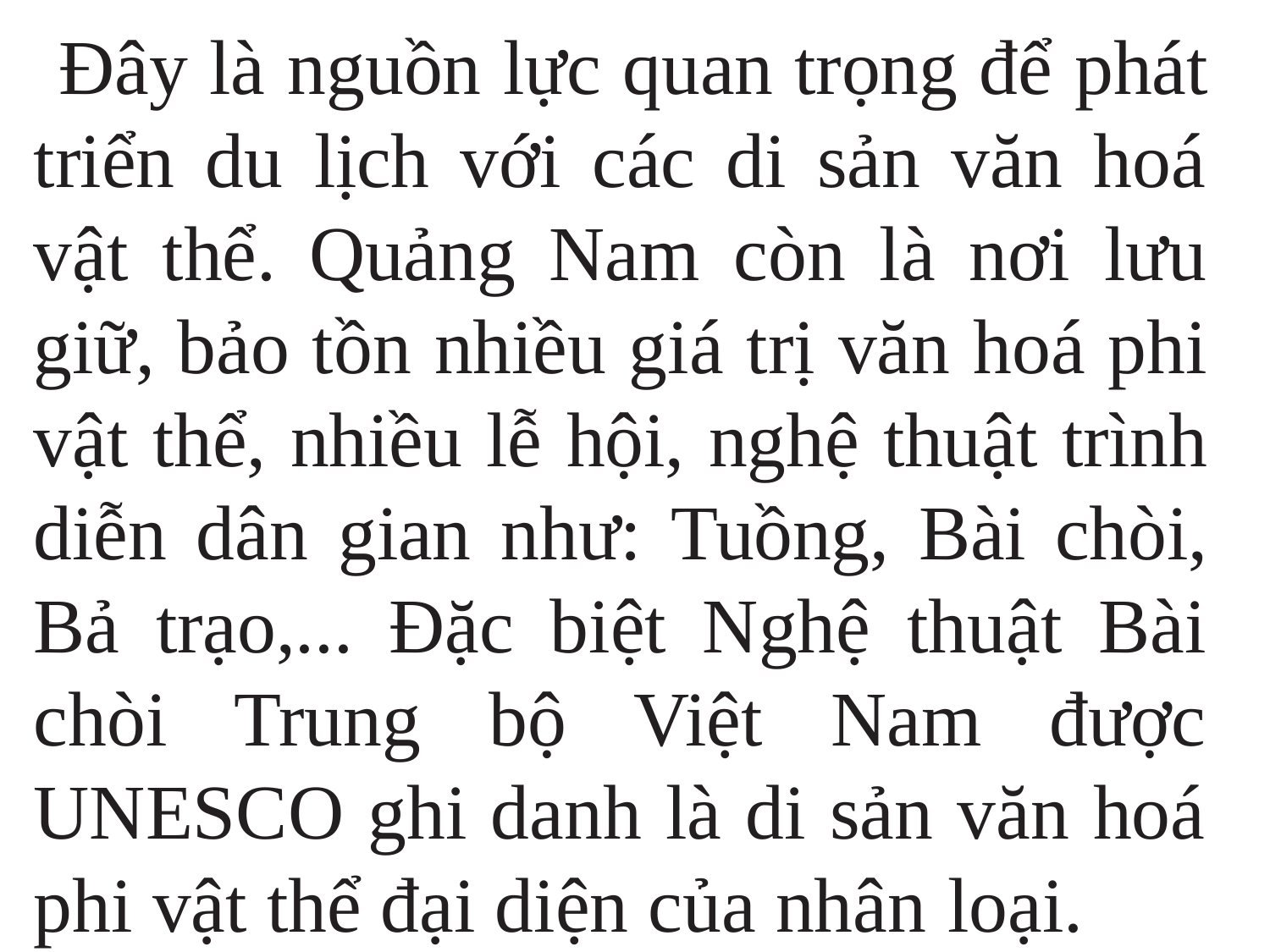

Đây là nguồn lực quan trọng để phát triển du lịch với các di sản văn hoá vật thể. Quảng Nam còn là nơi lưu giữ, bảo tồn nhiều giá trị văn hoá phi vật thể, nhiều lễ hội, nghệ thuật trình diễn dân gian như: Tuồng, Bài chòi, Bả trạo,... Đặc biệt Nghệ thuật Bài chòi Trung bộ Việt Nam được UNESCO ghi danh là di sản văn hoá phi vật thể đại diện của nhân loại.